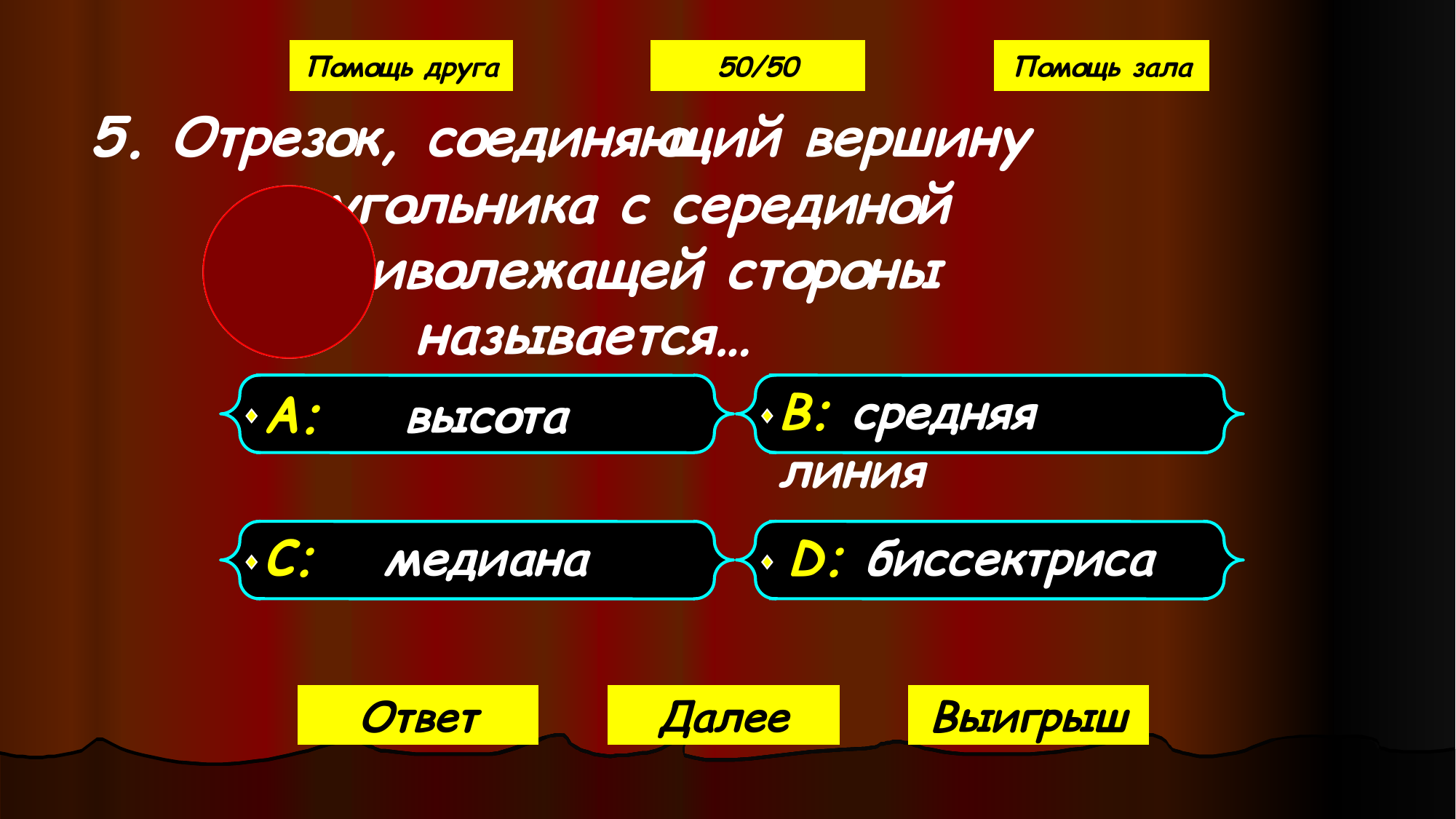

Помощь друга
50/50
Помощь зала
 5. Отрезок, соединяющий вершину треугольника с серединой противолежащей стороны называется…

А:    высота

В: средняя линия

С:    медиана

D: биссектриса

Ответ
Далее
Выигрыш